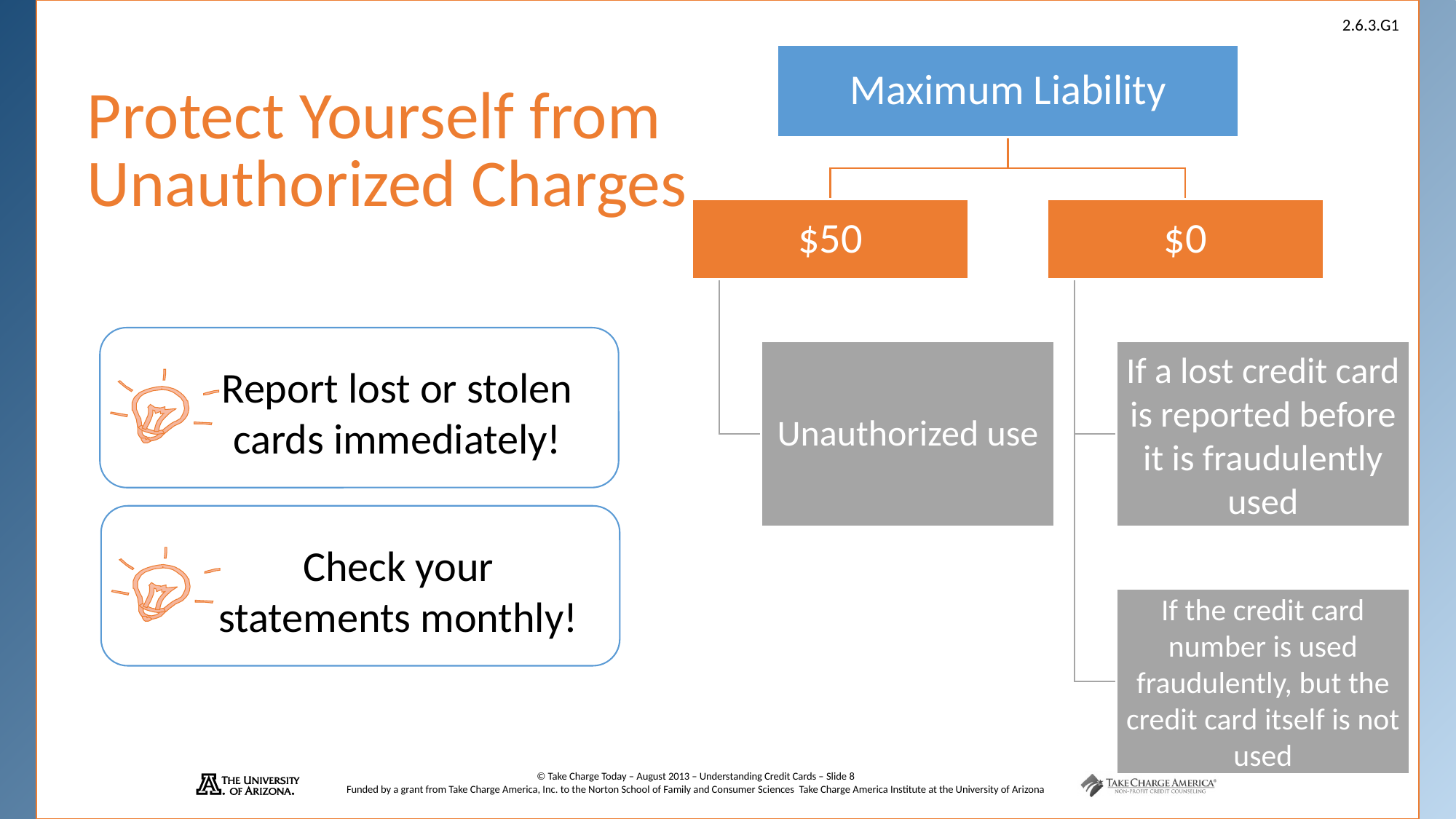

Maximum Liability
$50
Unauthorized use
$0
If a lost credit card is reported before it is fraudulently used
If the credit card number is used fraudulently, but the credit card itself is not used
# Protect Yourself from Unauthorized Charges

Report lost or stolen cards immediately!

Check your statements monthly!